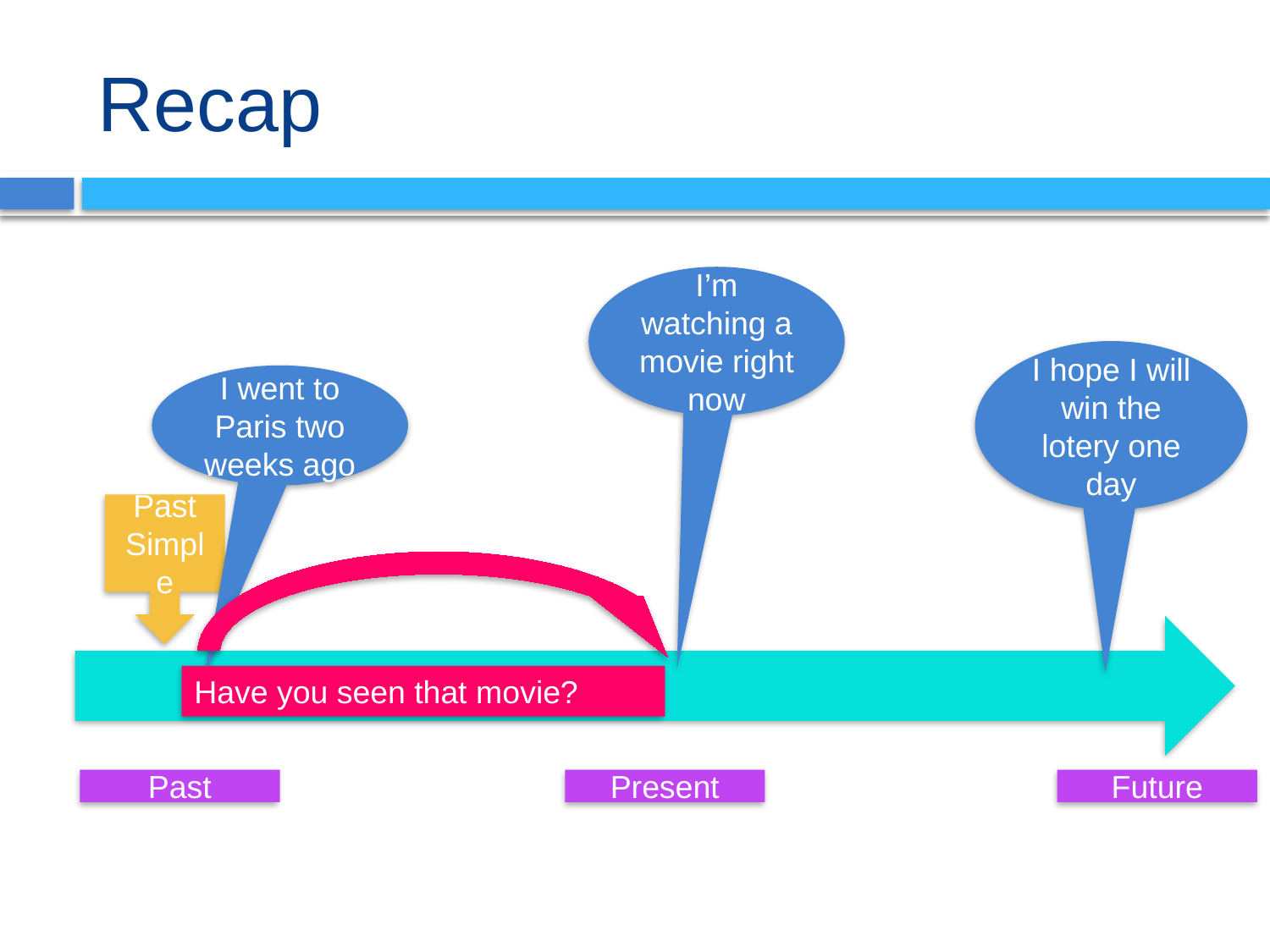

# Recap
I’m watching a movie right now
I hope I will win the lotery one day
I went to Paris two weeks ago
Past Simple

Have you seen that movie?
Past
Present
Future